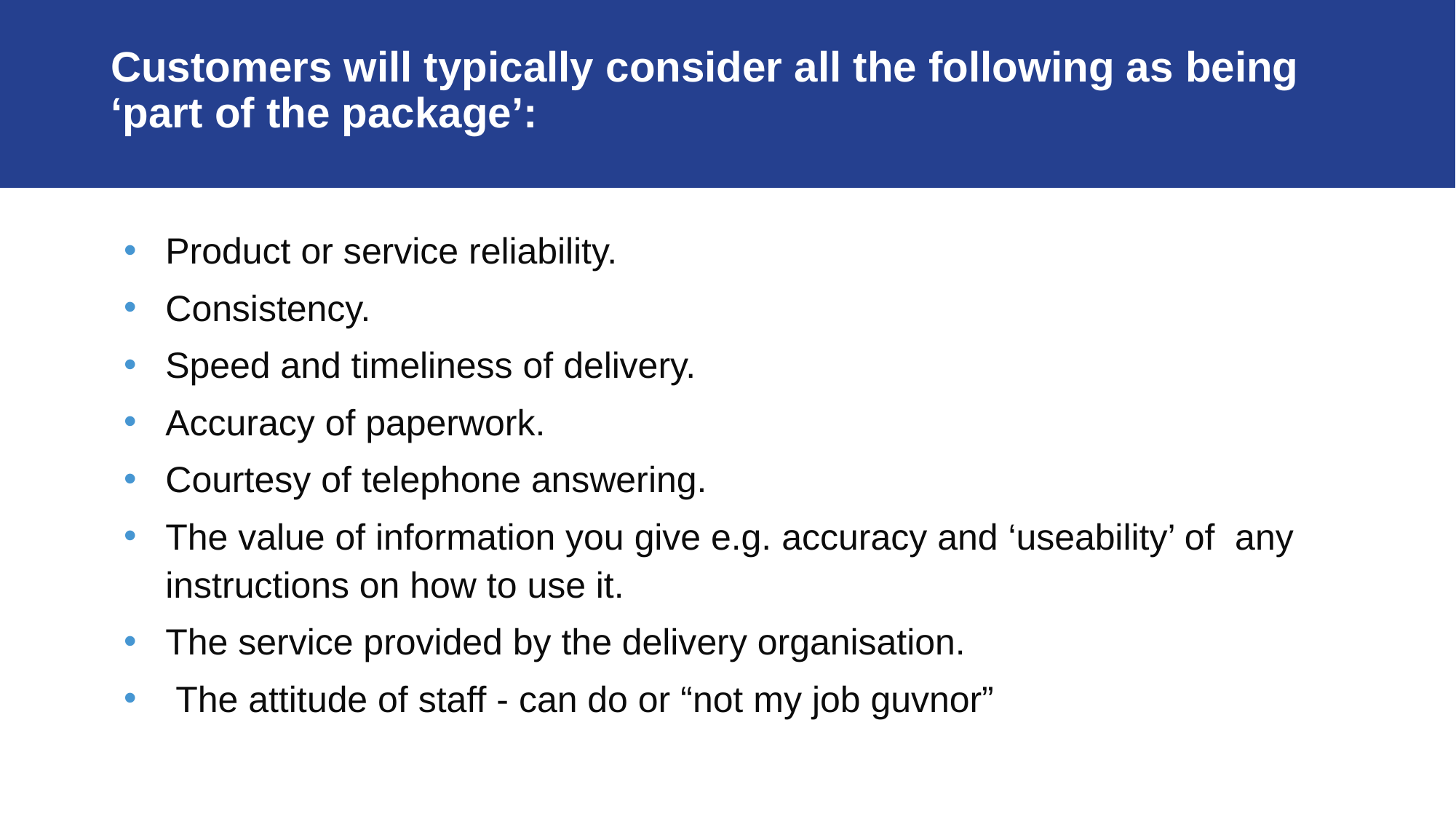

# Customers will typically consider all the following as being ‘part of the package’:
Product or service reliability.
Consistency.
Speed and timeliness of delivery.
Accuracy of paperwork.
Courtesy of telephone answering.
The value of information you give e.g. accuracy and ‘useability’ of  any instructions on how to use it.
The service provided by the delivery organisation.
 The attitude of staff - can do or “not my job guvnor”